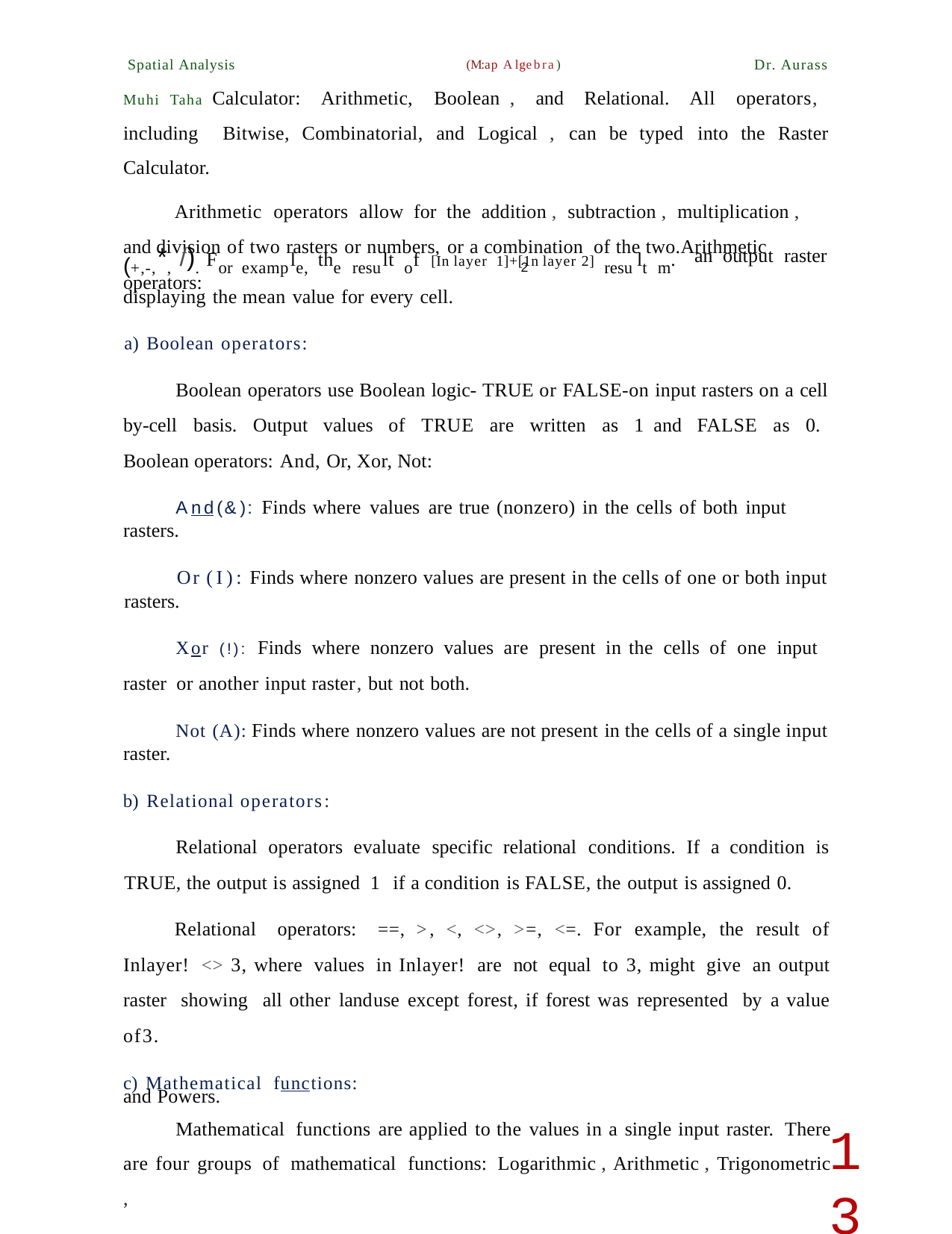

Spatial Analysis                                                   (M:ap Algebra)                                      Dr. Aurass Muhi Taha Calculator:  Arithmetic,  Boolean ,  and  Relational.  All  operators,  including  Bitwise, Combinatorial, and Logical , can be typed into the Raster Calculator.

Arithmetic  operators  allow  for  the  addition ,  subtraction ,  multiplication ,  and division of two rasters or numbers, or a combination  of the two.Arithmetic  operators:
(+,-,*, /).  For  example,  the  result  of  [In layer  1]+[1n layer 2]  resu lt  m.
an  output  raster
2
displaying the mean value for every cell.

Boolean operators:

Boolean operators use Boolean logic- TRUE or FALSE-on input rasters on a cell­ by-cell  basis.  Output  values  of  TRUE  are  written  as  1 and  FALSE  as  0.  Boolean operators: And, Or, Xor, Not:

And(&): Finds where values are true (nonzero) in the cells of both input rasters.

Or (I): Finds where nonzero values are present in the cells of one or both input rasters.

Xor  (!):  Finds  where  nonzero  values  are  present  in the  cells  of  one  input  raster  or another input raster, but not both.

Not (A): Finds where nonzero values are not present in the cells of a single input raster.

Relational operators:

Relational  operators  evaluate  specific  relational  conditions.  If  a  condition  is TRUE, the output is assigned  1  if a condition is FALSE, the output is assigned 0.

Relational  operators:  ==, >, <, <>, >=, <=. For example, the result of Inlayer!  <> 3, where  values  in Inlayer!  are  not  equal  to 3, might  give  an output raster  showing  all other landuse except forest, if forest was represented  by a value of3.

Mathematical  functions:

Mathematical  functions are applied to the values in a single input raster.  There are four groups  of  mathematical  functions:  Logarithmic , Arithmetic , Trigonometric ,
and Powers.
13